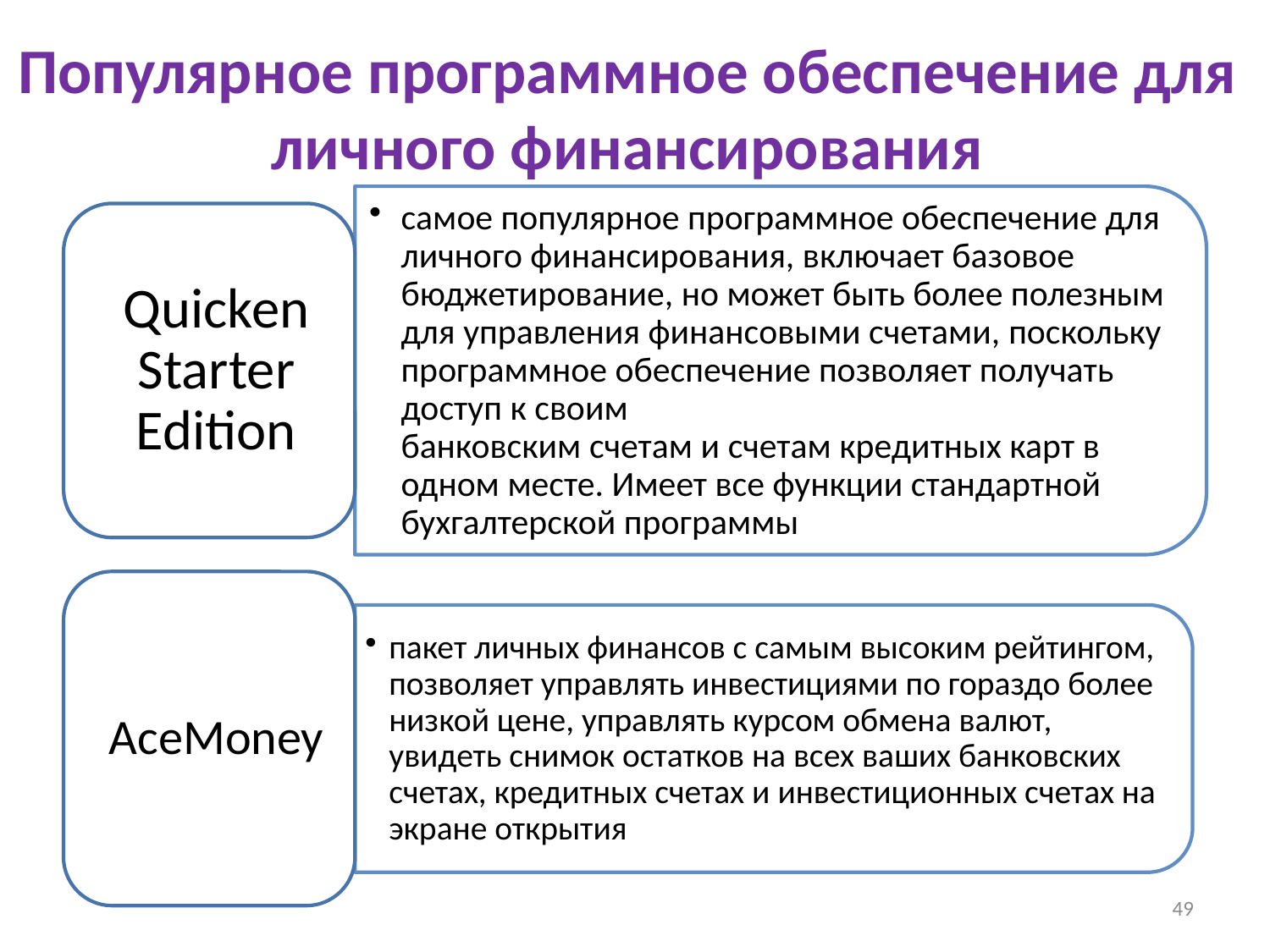

# Популярное программное обеспечение для личного финансирования
самое популярное программное обеспечение для личного финансирования, включает базовое бюджетирование, но может быть более полезным для управления финансовыми счетами, поскольку программное обеспечение позволяет получать доступ к своим банковским счетам и счетам кредитных карт в одном месте. Имеет все функции стандартной бухгалтерской программы
Quicken Starter Edition
пакет личных финансов с самым высоким рейтингом, позволяет управлять инвестициями по гораздо более низкой цене, управлять курсом обмена валют, увидеть снимок остатков на всех ваших банковских счетах, кредитных счетах и ​​инвестиционных счетах на экране открытия
AceMoney
49